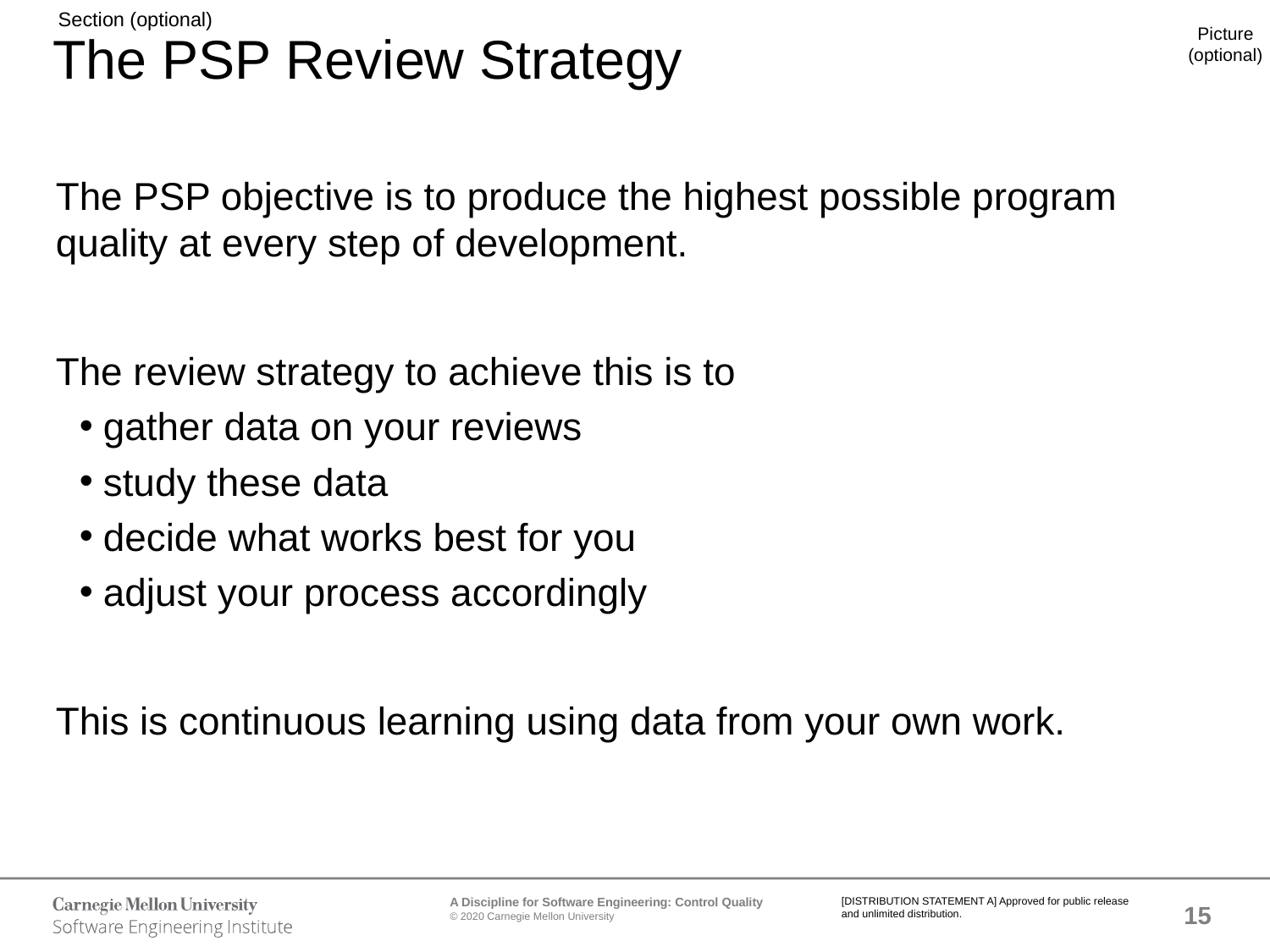

# The PSP Review Strategy
The PSP objective is to produce the highest possible program quality at every step of development.

The review strategy to achieve this is to
gather data on your reviews
study these data
decide what works best for you
adjust your process accordingly

This is continuous learning using data from your own work.